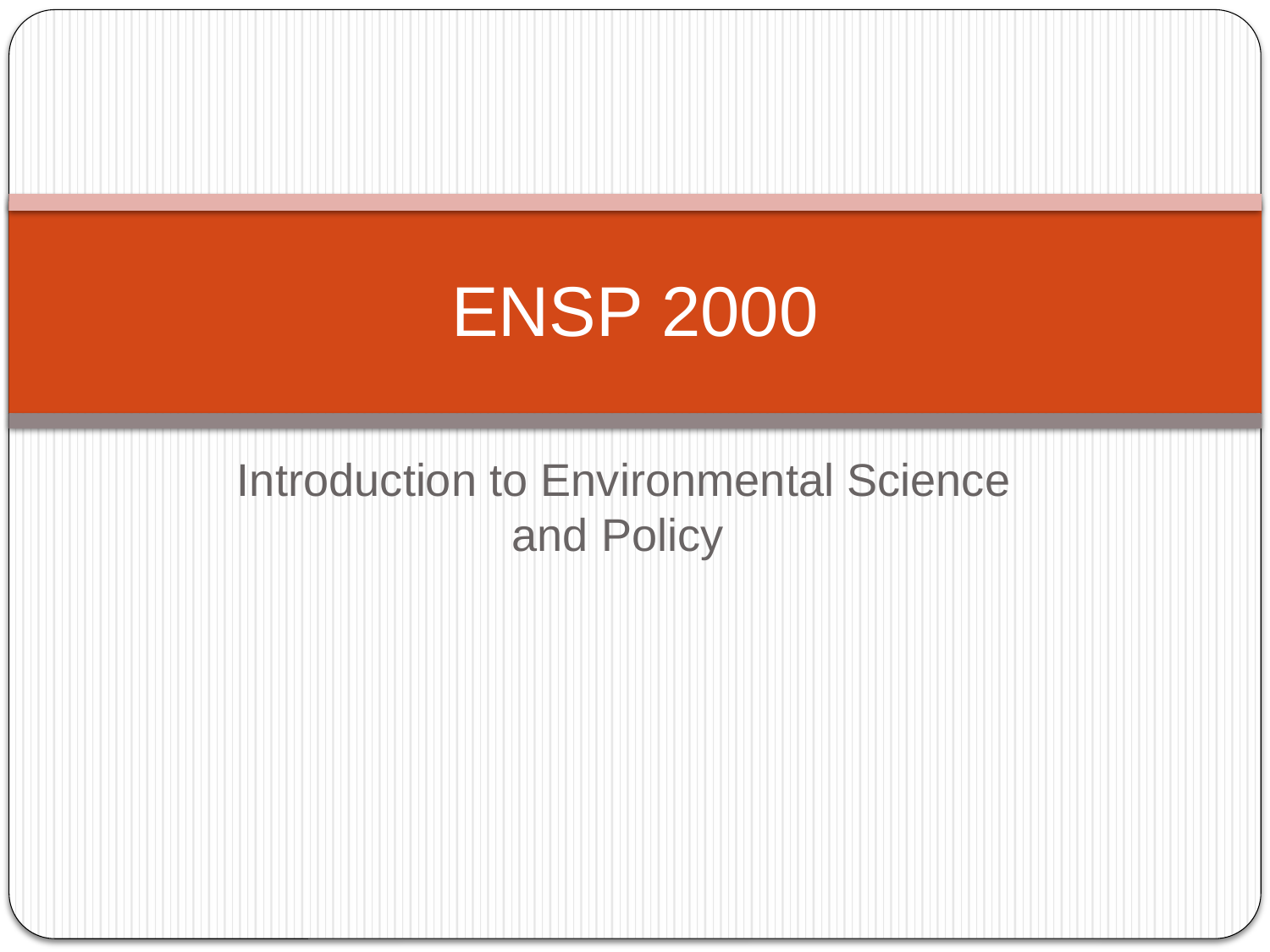

# ENSP 2000
Introduction to Environmental Science and Policy